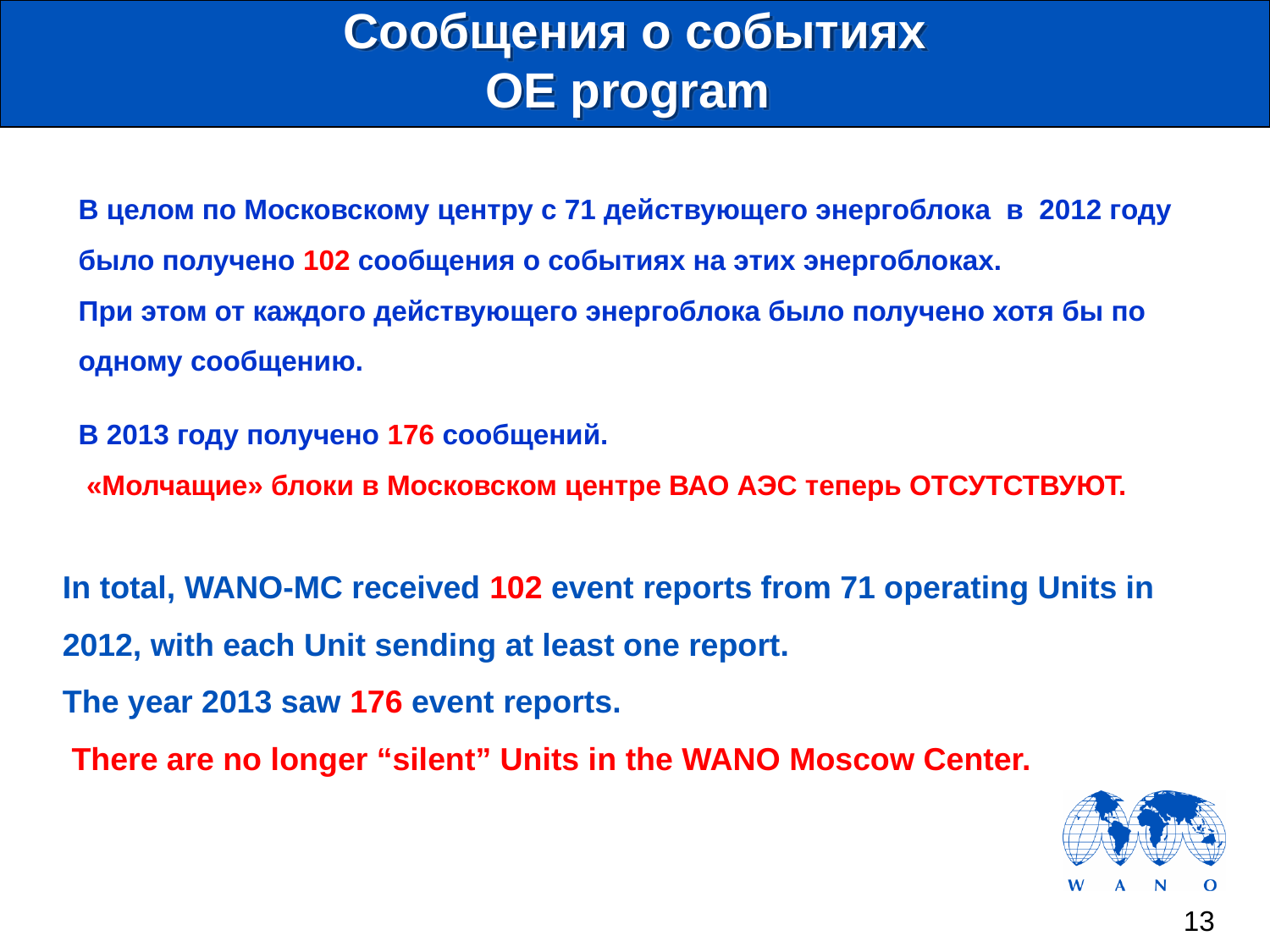

# Сообщения о событиях OE program
В целом по Московскому центру с 71 действующего энергоблока  в  2012 году было получено 102 сообщения о событиях на этих энергоблоках.
При этом от каждого действующего энергоблока было получено хотя бы по одному сообщению.

В 2013 году получено 176 сообщений.
 «Молчащие» блоки в Московском центре ВАО АЭС теперь ОТСУТСТВУЮТ.
In total, WANO-MC received 102 event reports from 71 operating Units in 2012, with each Unit sending at least one report.
The year 2013 saw 176 event reports.
 There are no longer “silent” Units in the WANO Moscow Center.
13